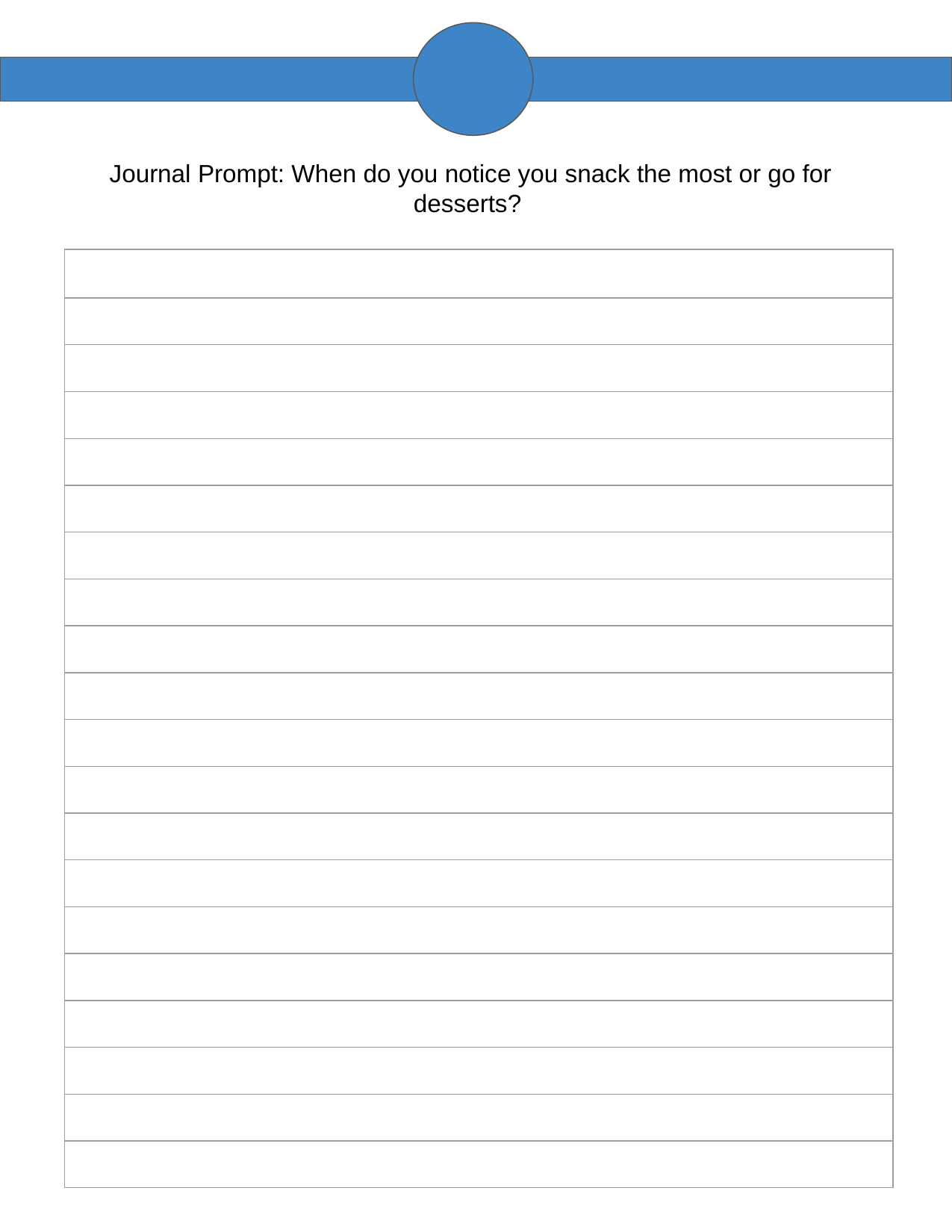

Journal Prompt: When do you notice you snack the most or go for desserts?
|  |
| --- |
|  |
|  |
|  |
|  |
|  |
|  |
|  |
|  |
|  |
|  |
|  |
|  |
|  |
|  |
|  |
|  |
|  |
|  |
|  |